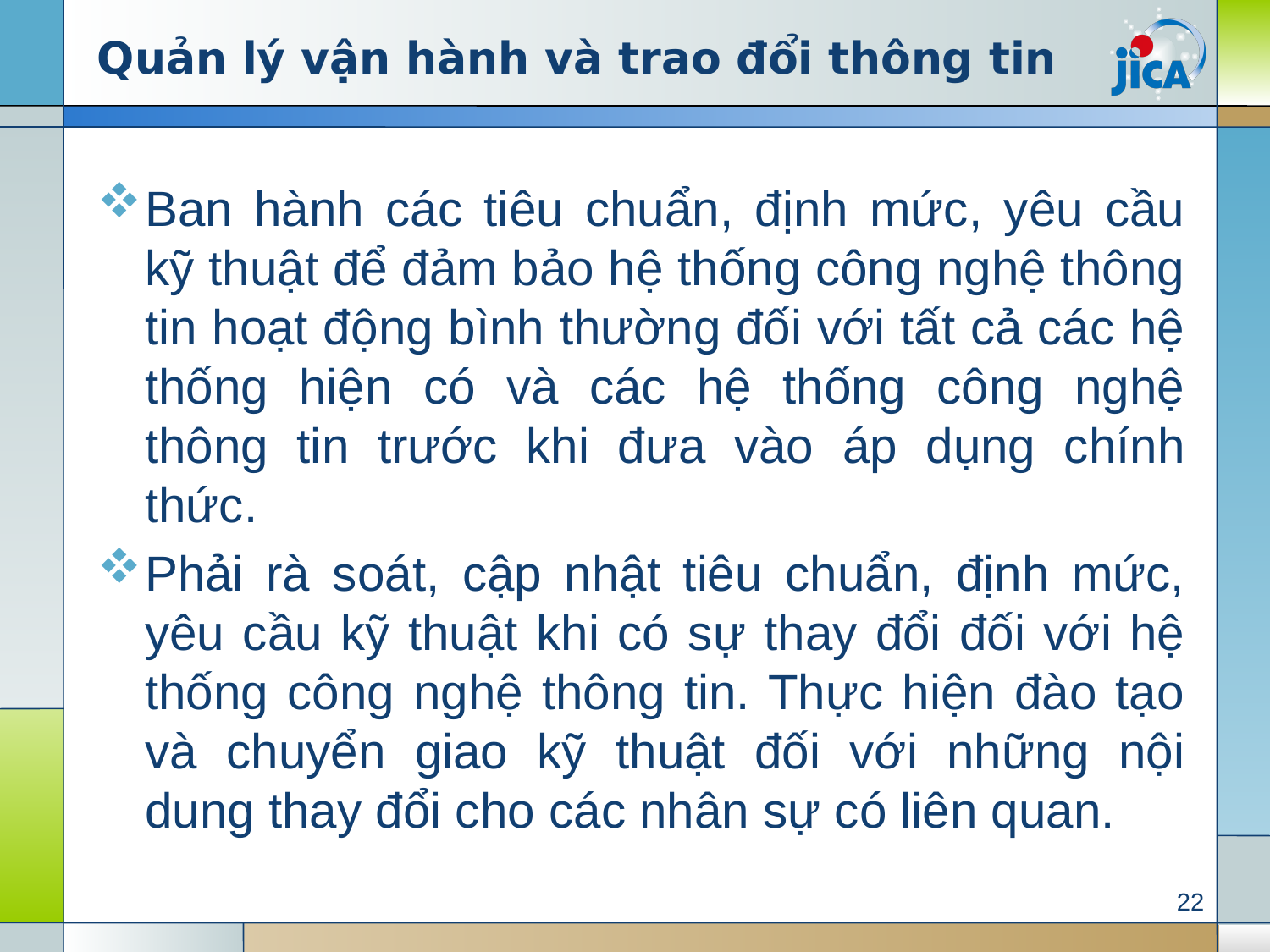

# Quản lý vận hành và trao đổi thông tin
Ban hành các tiêu chuẩn, định mức, yêu cầu kỹ thuật để đảm bảo hệ thống công nghệ thông tin hoạt động bình thường đối với tất cả các hệ thống hiện có và các hệ thống công nghệ thông tin trước khi đưa vào áp dụng chính thức.
Phải rà soát, cập nhật tiêu chuẩn, định mức, yêu cầu kỹ thuật khi có sự thay đổi đối với hệ thống công nghệ thông tin. Thực hiện đào tạo và chuyển giao kỹ thuật đối với những nội dung thay đổi cho các nhân sự có liên quan.
22